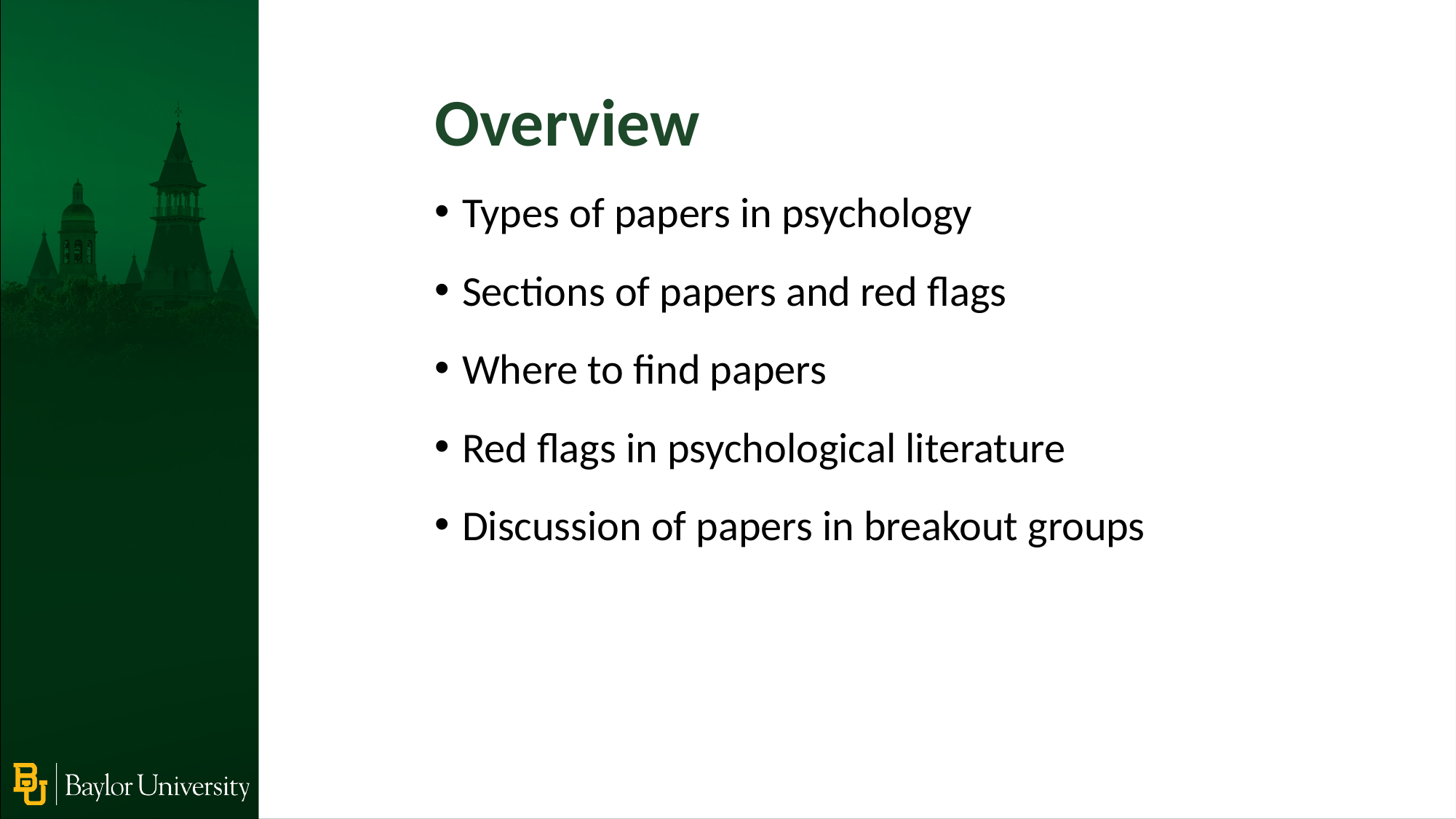

Overview
Types of papers in psychology
Sections of papers and red flags
Where to find papers
Red flags in psychological literature
Discussion of papers in breakout groups